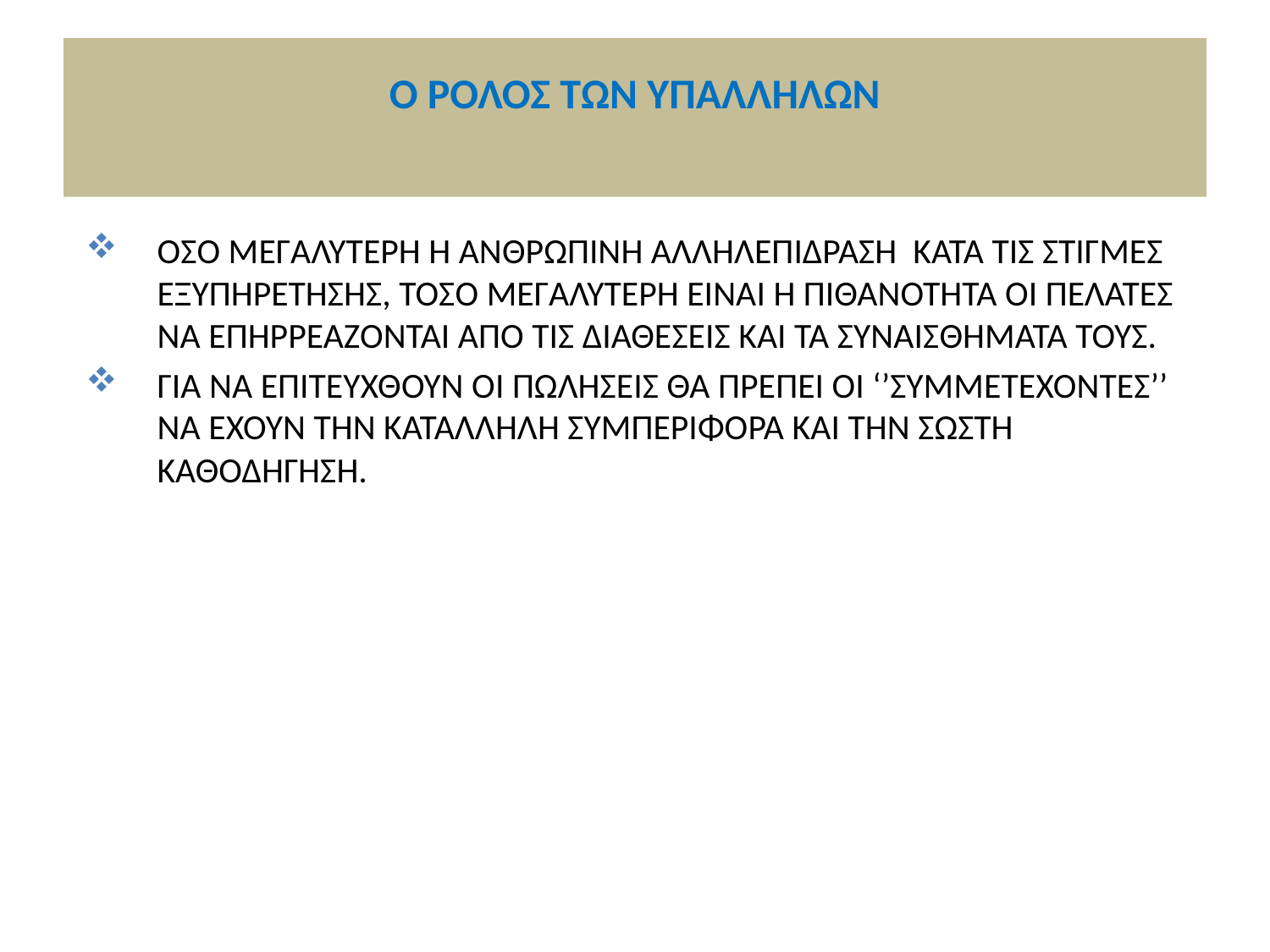

# Ο ΡΟΛΟΣ ΤΩΝ ΥΠΑΛΛΗΛΩΝ
ΟΣΟ ΜΕΓΑΛΥΤΕΡΗ Η ΑΝΘΡΩΠΙΝΗ ΑΛΛΗΛΕΠΙΔΡΑΣΗ  ΚΑΤΑ ΤΙΣ ΣΤΙΓΜΕΣ ΕΞΥΠΗΡΕΤΗΣΗΣ, ΤΟΣΟ ΜΕΓΑΛΥΤΕΡΗ ΕΙΝΑΙ Η ΠΙΘΑΝΟΤΗΤΑ ΟΙ ΠΕΛΑΤΕΣ ΝΑ ΕΠΗΡΡΕΑΖΟΝΤΑΙ ΑΠΟ ΤΙΣ ΔΙΑΘΕΣΕΙΣ ΚΑΙ ΤΑ ΣΥΝΑΙΣΘΗΜΑΤΑ ΤΟΥΣ.
ΓΙΑ ΝΑ ΕΠΙΤΕΥΧΘΟΥΝ ΟΙ ΠΩΛΗΣΕΙΣ ΘΑ ΠΡΕΠΕΙ ΟΙ ‘’ΣΥΜΜΕΤΕΧΟΝΤΕΣ’’ ΝΑ ΕΧΟΥΝ ΤΗΝ ΚΑΤΑΛΛΗΛΗ ΣΥΜΠΕΡΙΦΟΡΑ ΚΑΙ ΤΗΝ ΣΩΣΤΗ ΚΑΘΟΔΗΓΗΣΗ.